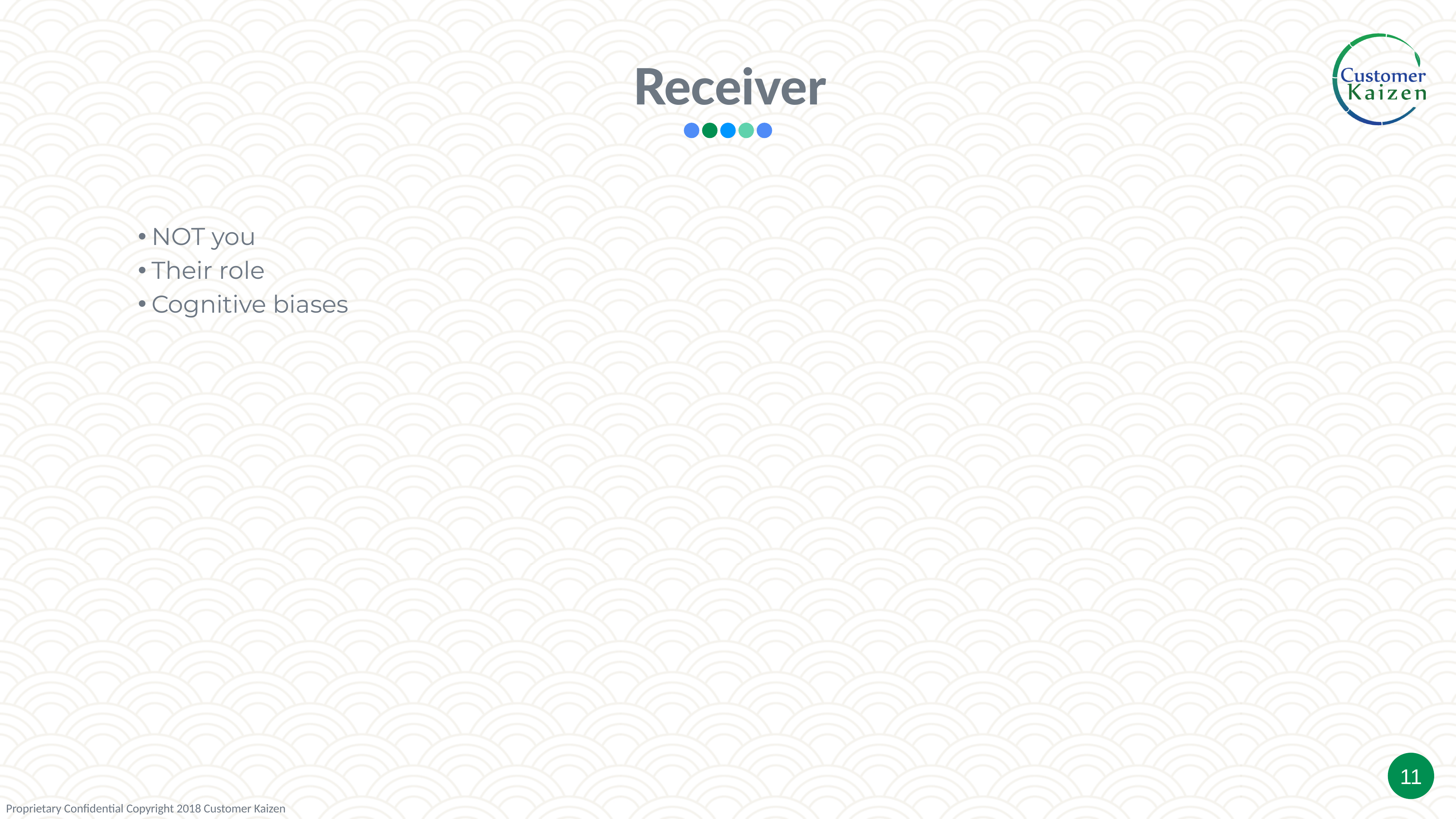

Receiver
NOT you
Their role
Cognitive biases